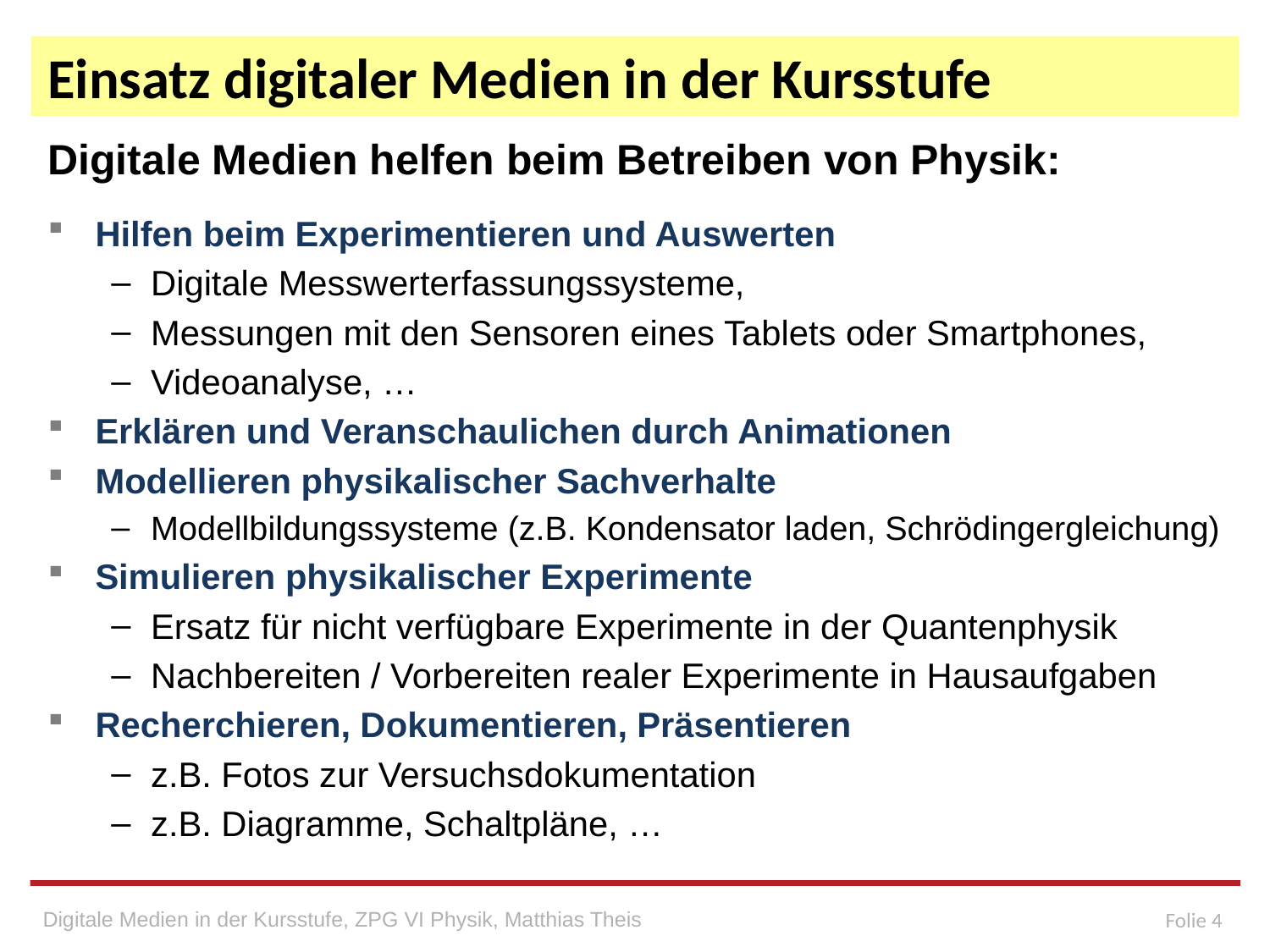

# Einsatz digitaler Medien in der Kursstufe
Digitale Medien helfen beim Betreiben von Physik:
Hilfen beim Experimentieren und Auswerten
Digitale Messwerterfassungssysteme,
Messungen mit den Sensoren eines Tablets oder Smartphones,
Videoanalyse, …
Erklären und Veranschaulichen durch Animationen
Modellieren physikalischer Sachverhalte
Modellbildungssysteme (z.B. Kondensator laden, Schrödingergleichung)
Simulieren physikalischer Experimente
Ersatz für nicht verfügbare Experimente in der Quantenphysik
Nachbereiten / Vorbereiten realer Experimente in Hausaufgaben
Recherchieren, Dokumentieren, Präsentieren
z.B. Fotos zur Versuchsdokumentation
z.B. Diagramme, Schaltpläne, …
Digitale Medien in der Kursstufe, ZPG VI Physik, Matthias Theis
Folie 4